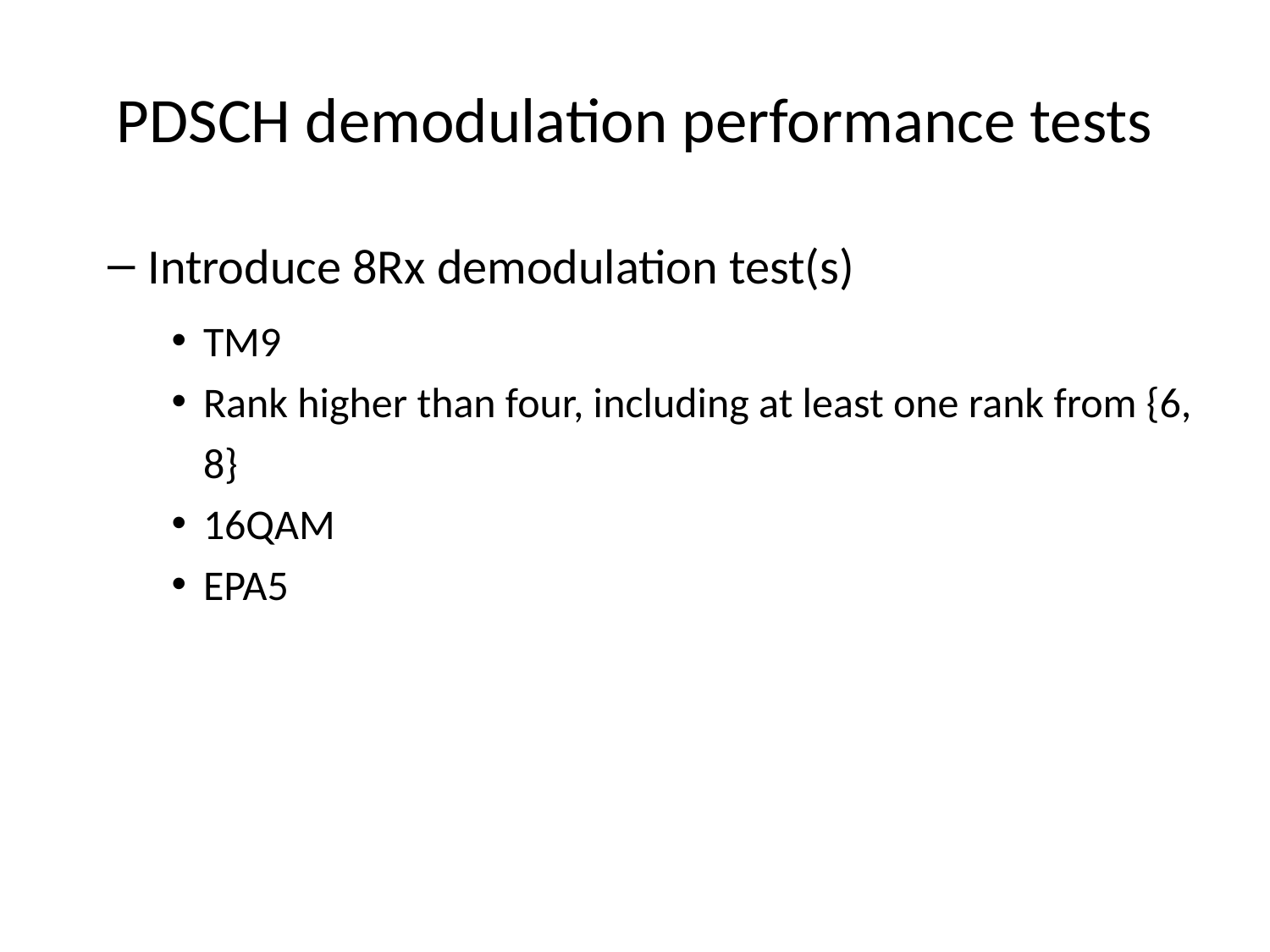

# PDSCH demodulation performance tests
Introduce 8Rx demodulation test(s)
TM9
Rank higher than four, including at least one rank from {6, 8}
16QAM
EPA5